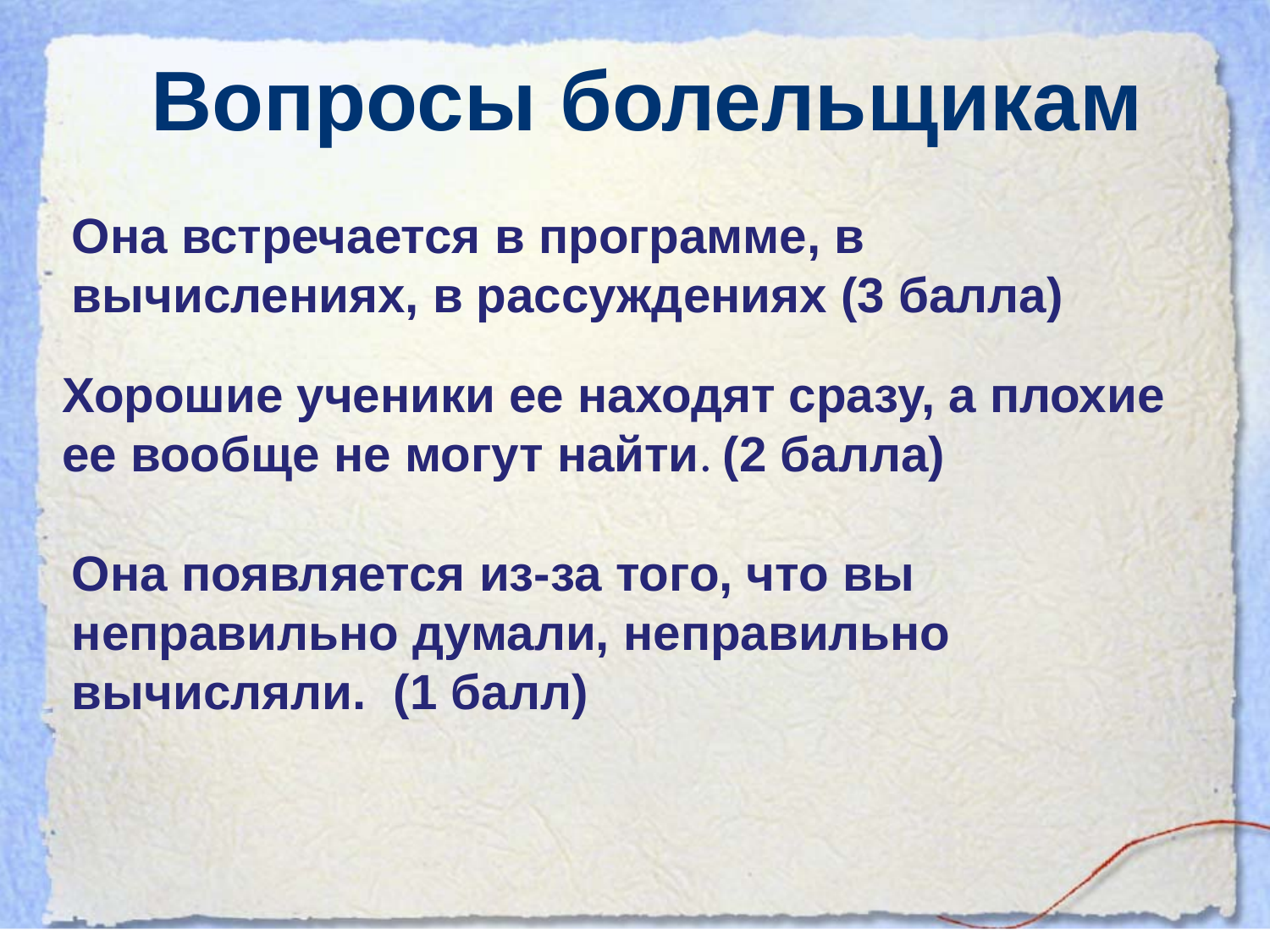

Вопросы болельщикам
Она встречается в программе, в вычислениях, в рассуждениях (3 балла)
Хорошие ученики ее находят сразу, а плохие ее вообще не могут найти. (2 балла)
Она появляется из-за того, что вы неправильно думали, неправильно вычисляли.  (1 балл)